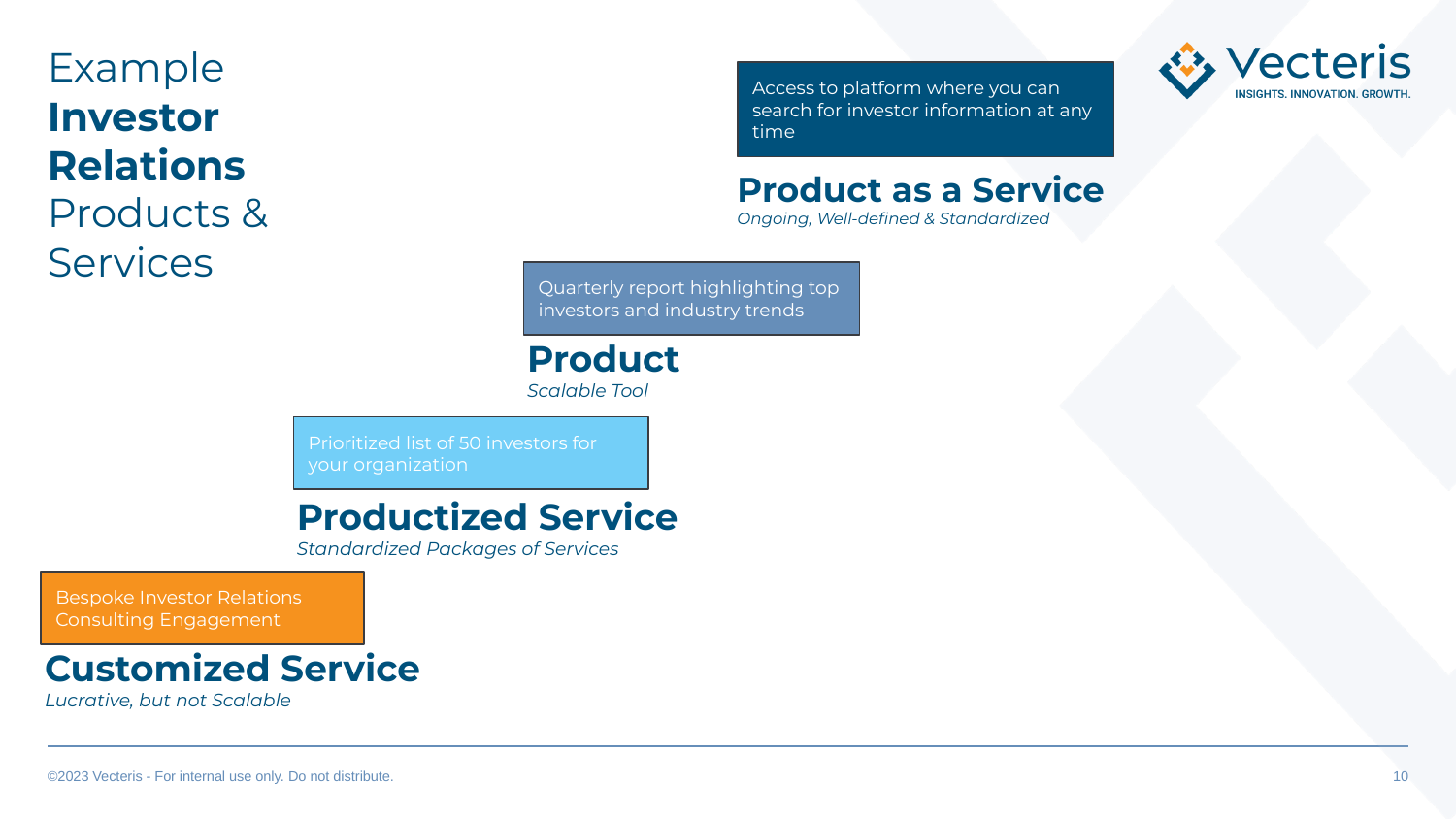

Example Investor Relations Products & Services
Access to platform where you can search for investor information at any time
Product as a Service
Ongoing, Well-defined & Standardized
Quarterly report highlighting top investors and industry trends
Product
Scalable Tool
Prioritized list of 50 investors for your organization
Productized Service
Standardized Packages of Services
Bespoke Investor Relations Consulting Engagement
Customized Service
Lucrative, but not Scalable